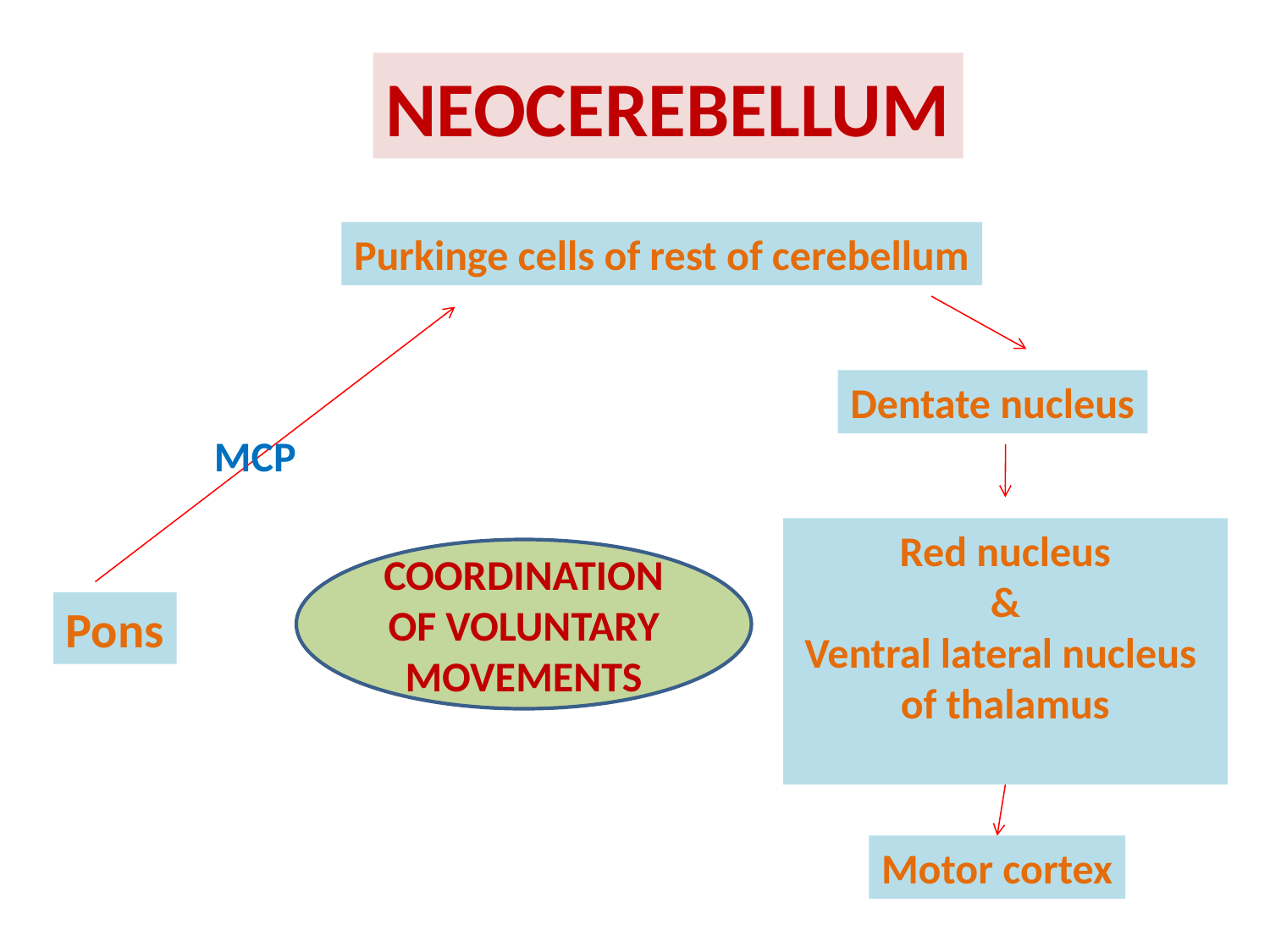

NEOCEREBELLUM
Purkinge cells of rest of cerebellum
Dentate nucleus
MCP
Red nucleus
&
Ventral lateral nucleus
of thalamus

COORDINATION
OF VOLUNTARY MOVEMENTS
Pons
Motor cortex